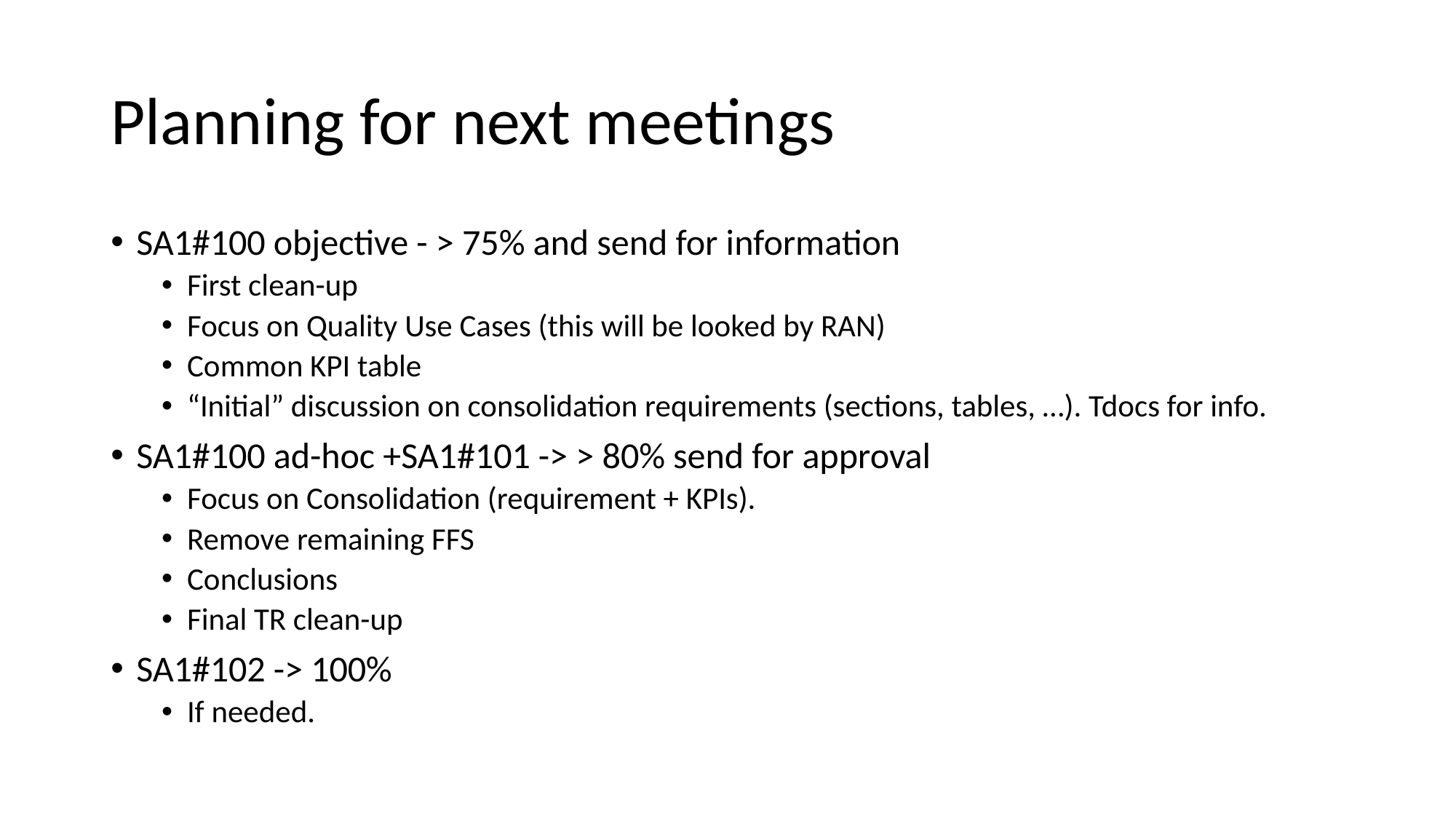

# Planning for next meetings
SA1#100 objective - > 75% and send for information
First clean-up
Focus on Quality Use Cases (this will be looked by RAN)
Common KPI table
“Initial” discussion on consolidation requirements (sections, tables, …). Tdocs for info.
SA1#100 ad-hoc +SA1#101 -> > 80% send for approval
Focus on Consolidation (requirement + KPIs).
Remove remaining FFS
Conclusions
Final TR clean-up
SA1#102 -> 100%
If needed.